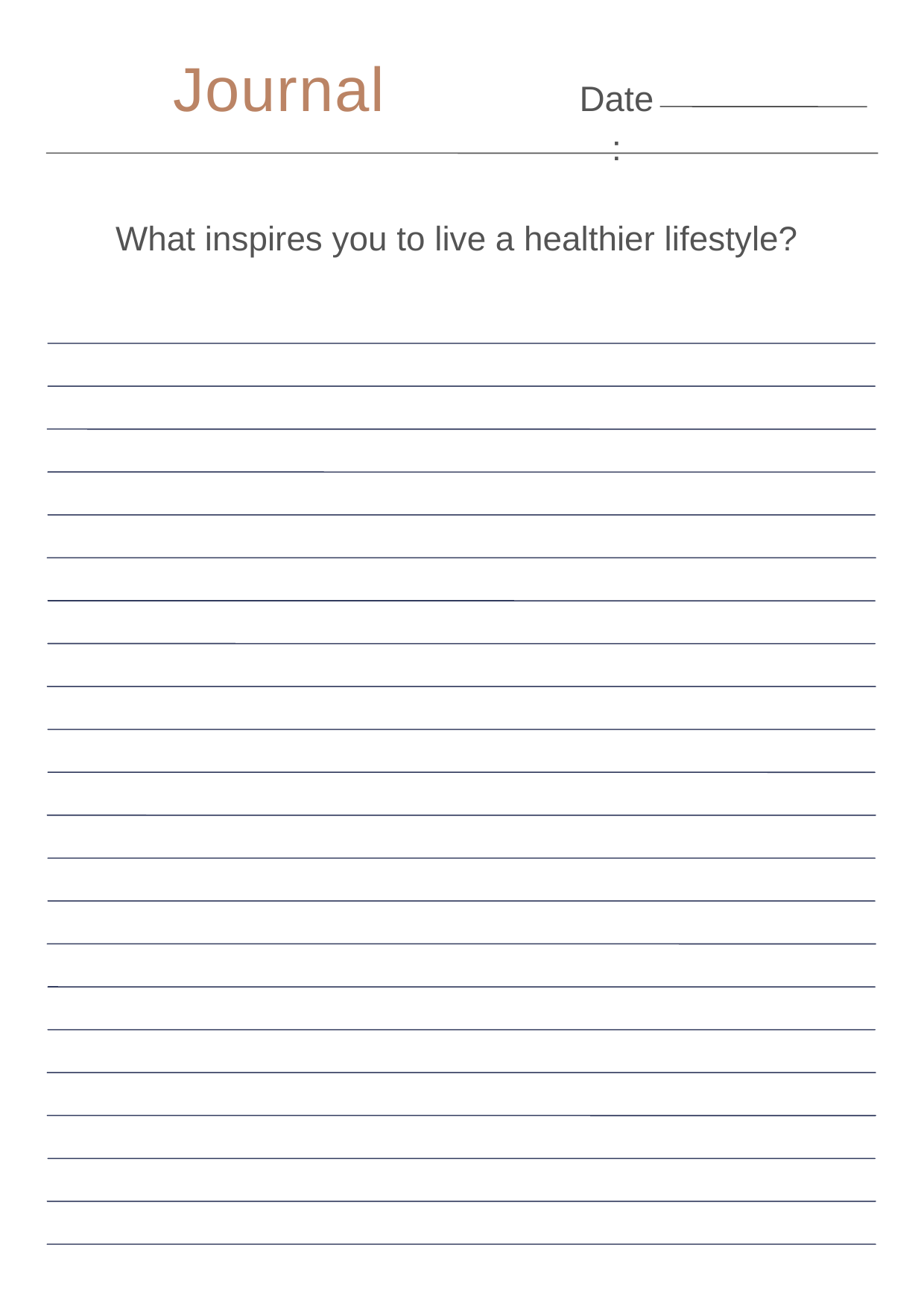

Journal
Date:

What inspires you to live a healthier lifestyle?